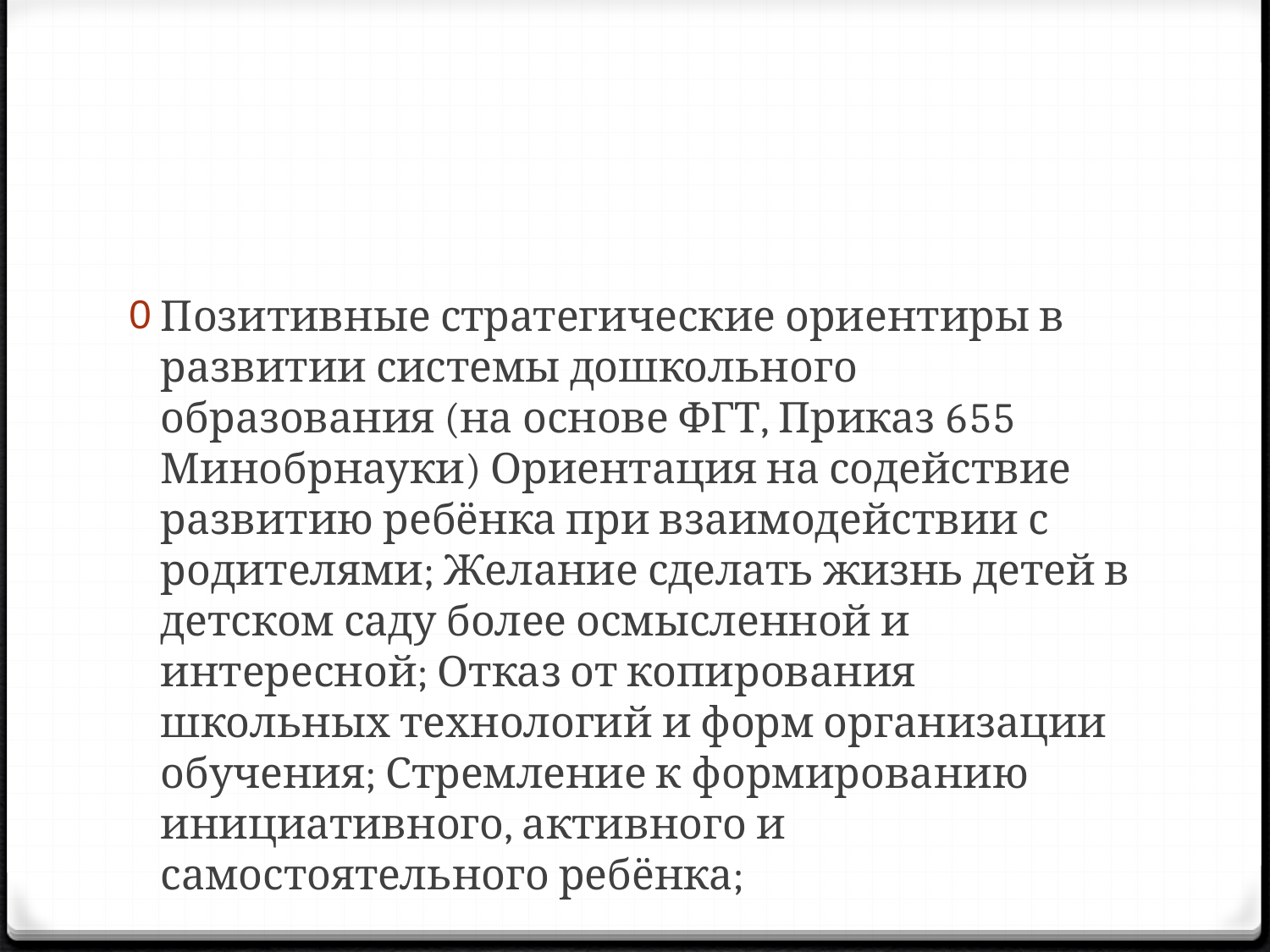

#
Позитивные стратегические ориентиры в развитии системы дошкольного образования (на основе ФГТ, Приказ 655 Минобрнауки) Ориентация на содействие развитию ребёнка при взаимодействии с родителями; Желание сделать жизнь детей в детском саду более осмысленной и интересной; Отказ от копирования школьных технологий и форм организации обучения; Стремление к формированию инициативного, активного и самостоятельного ребёнка;